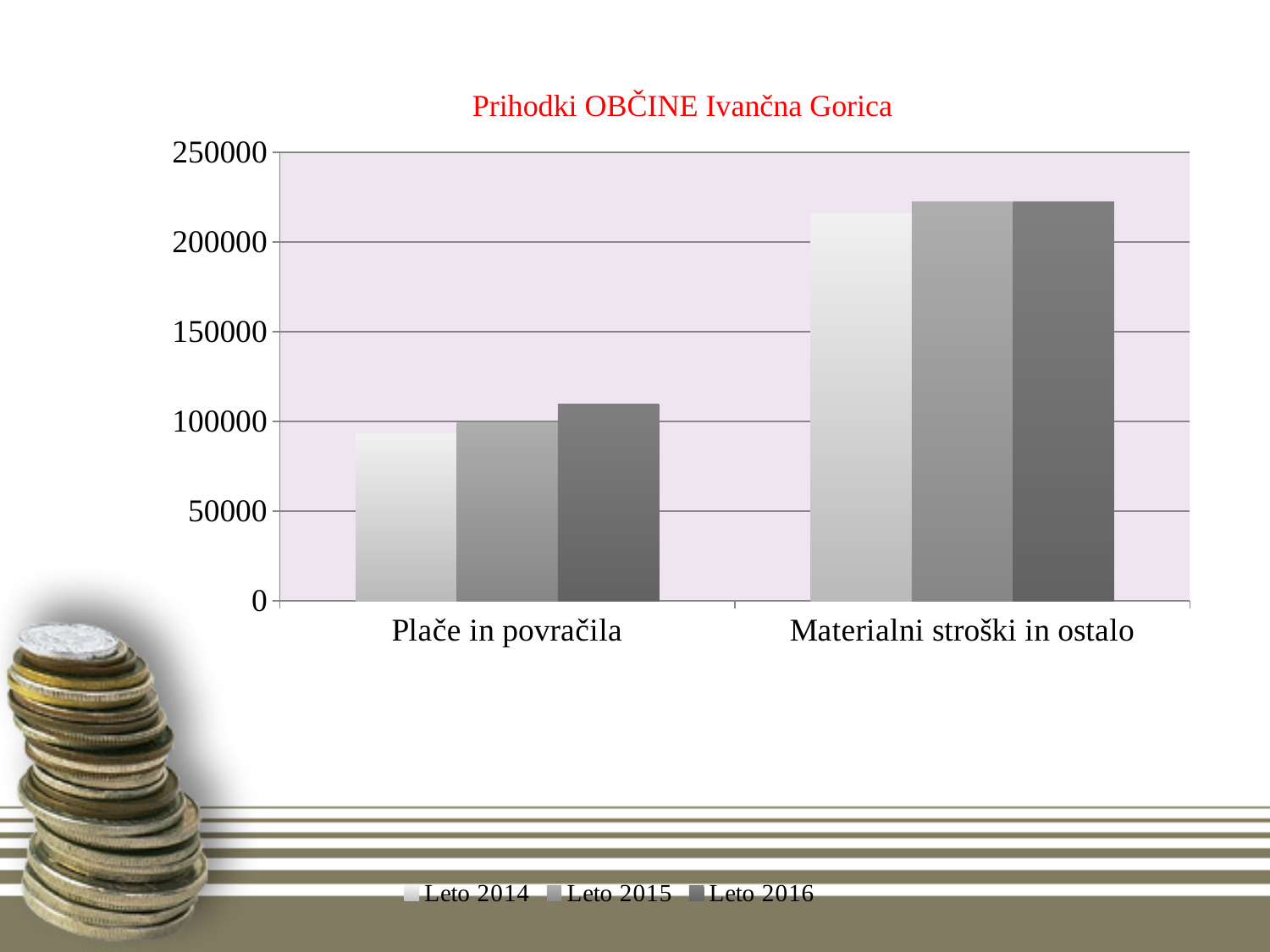

# Prihodki OBČINE Ivančna Gorica

### Chart

| Category | Leto 2014 | Leto 2015 | Leto 2016 |
|---|---|---|---|
| Plače in povračila | 93083.0 | 99383.0 | 109509.0 |
| Materialni stroški in ostalo | 215634.0 | 222309.0 | 222234.0 |